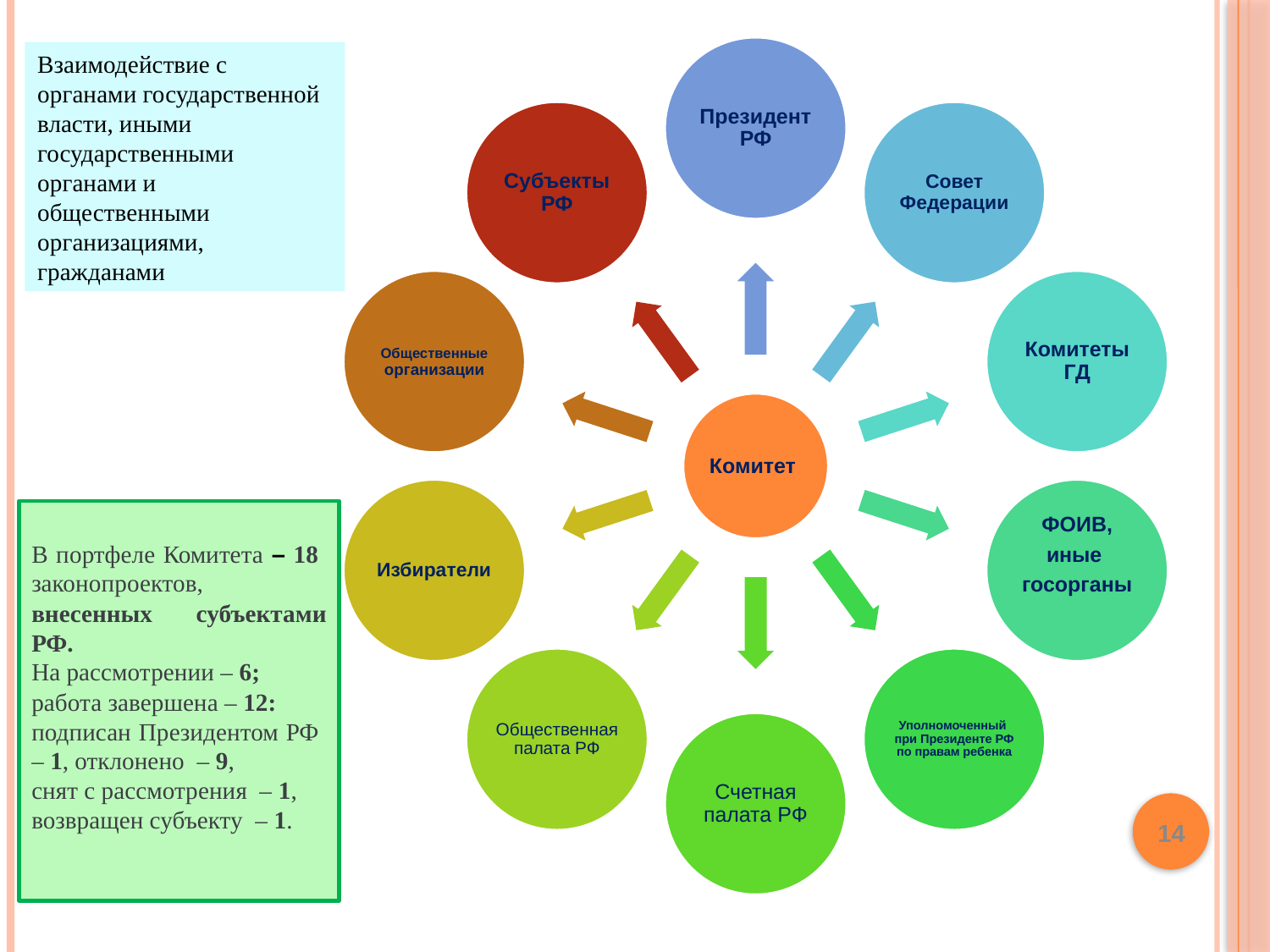

Комитет

Президент РФ

Совет Федерации

Комитеты ГД

ФОИВ,
иные
госорганы

Уполномоченный  при Президенте РФ по правам ребенка

Счетная палата РФ

Общественная палата РФ

Избиратели

Общественные организации

Субъекты РФ
Взаимодействие с органами государственной власти, иными государственными органами и общественными организациями, гражданами
В портфеле Комитета – 18  законопроектов, внесенных субъектами РФ.
На рассмотрении – 6;
работа завершена – 12:
подписан Президентом РФ  – 1, отклонено  – 9,
снят с рассмотрения  – 1,
возвращен субъекту  – 1.

14